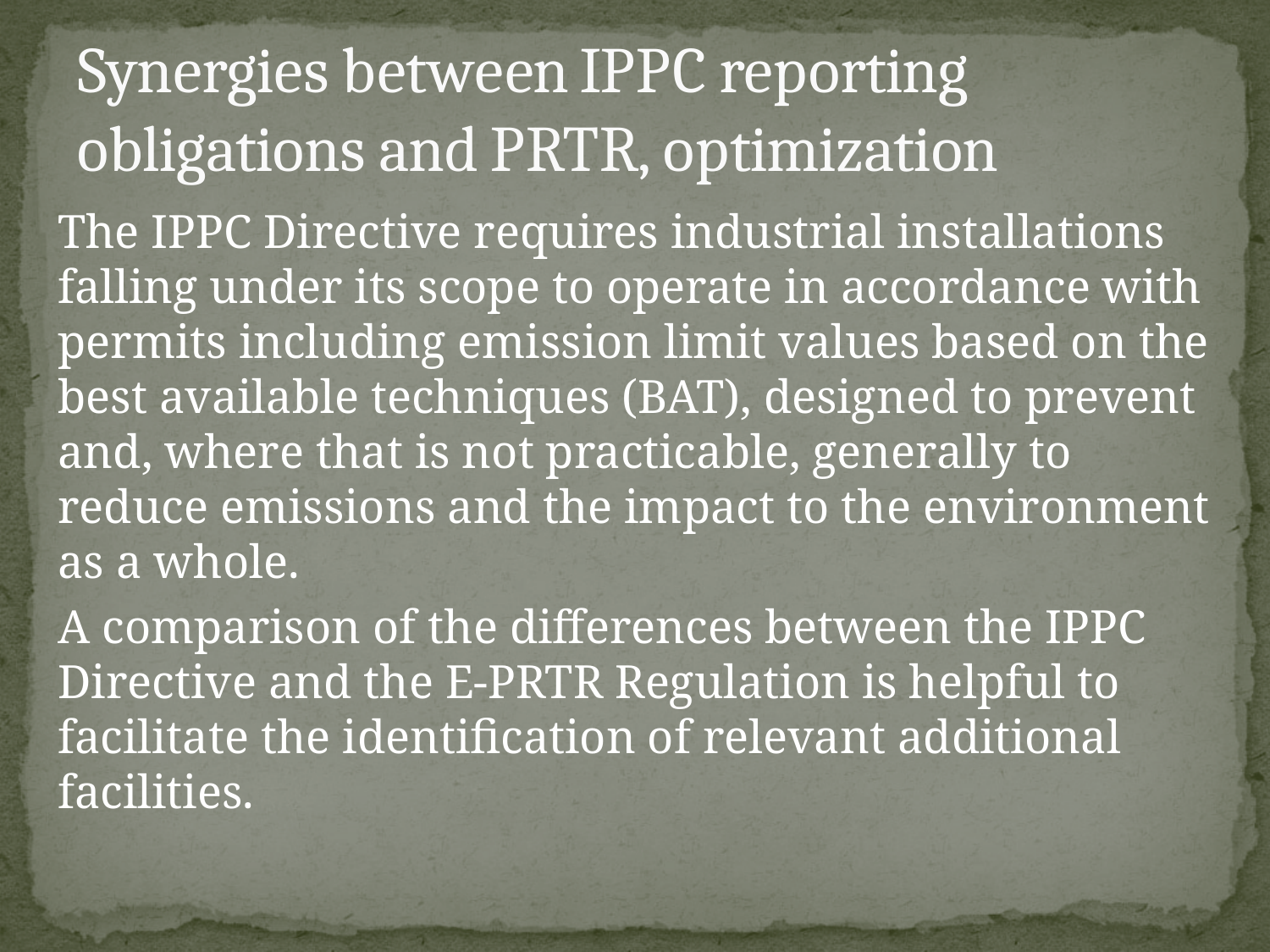

# Synergies between IPPC reporting obligations and PRTR, optimization
The IPPC Directive requires industrial installations falling under its scope to operate in accordance with permits including emission limit values based on the best available techniques (BAT), designed to prevent and, where that is not practicable, generally to reduce emissions and the impact to the environment as a whole.
A comparison of the differences between the IPPC Directive and the E-PRTR Regulation is helpful to facilitate the identification of relevant additional facilities.